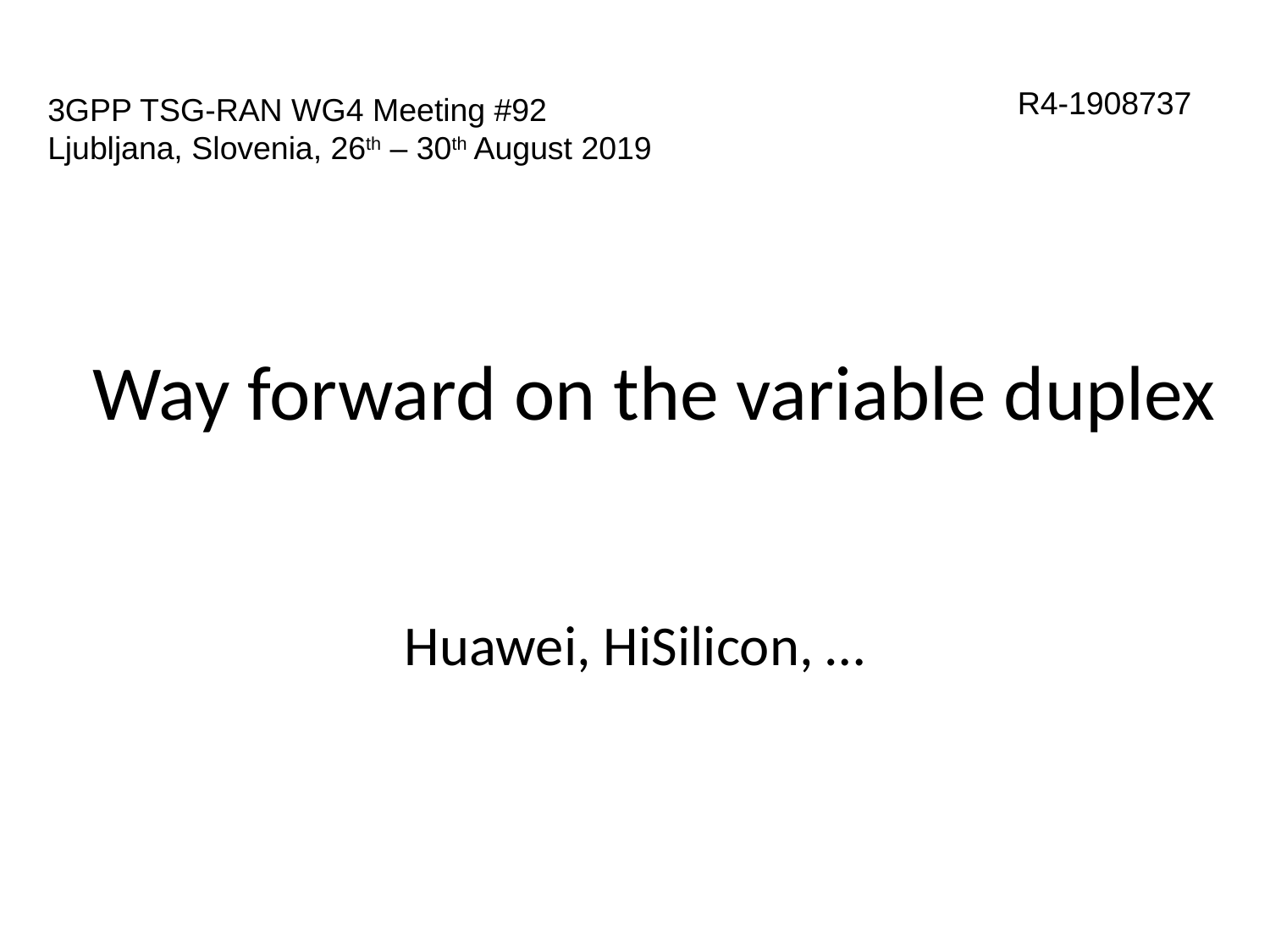

# 3GPP TSG-RAN WG4 Meeting #92 Ljubljana, Slovenia, 26th – 30th August 2019
R4-1908737
Way forward on the variable duplex
Huawei, HiSilicon, …